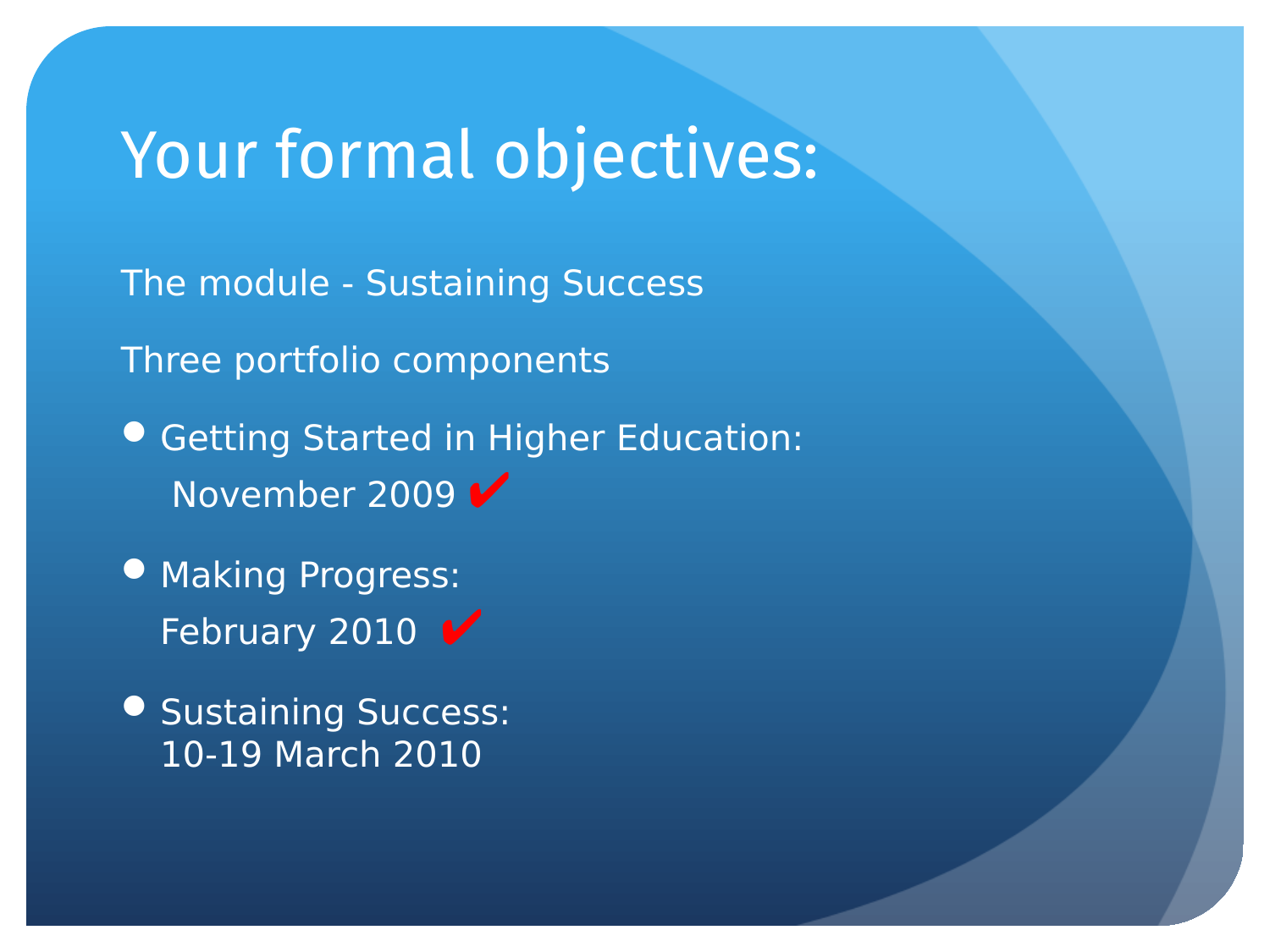

# Your formal objectives:
The module - Sustaining Success
Three portfolio components
Getting Started in Higher Education:
 November 2009 ✔
Making Progress:
February 2010  ✔
Sustaining Success:
10-19 March 2010